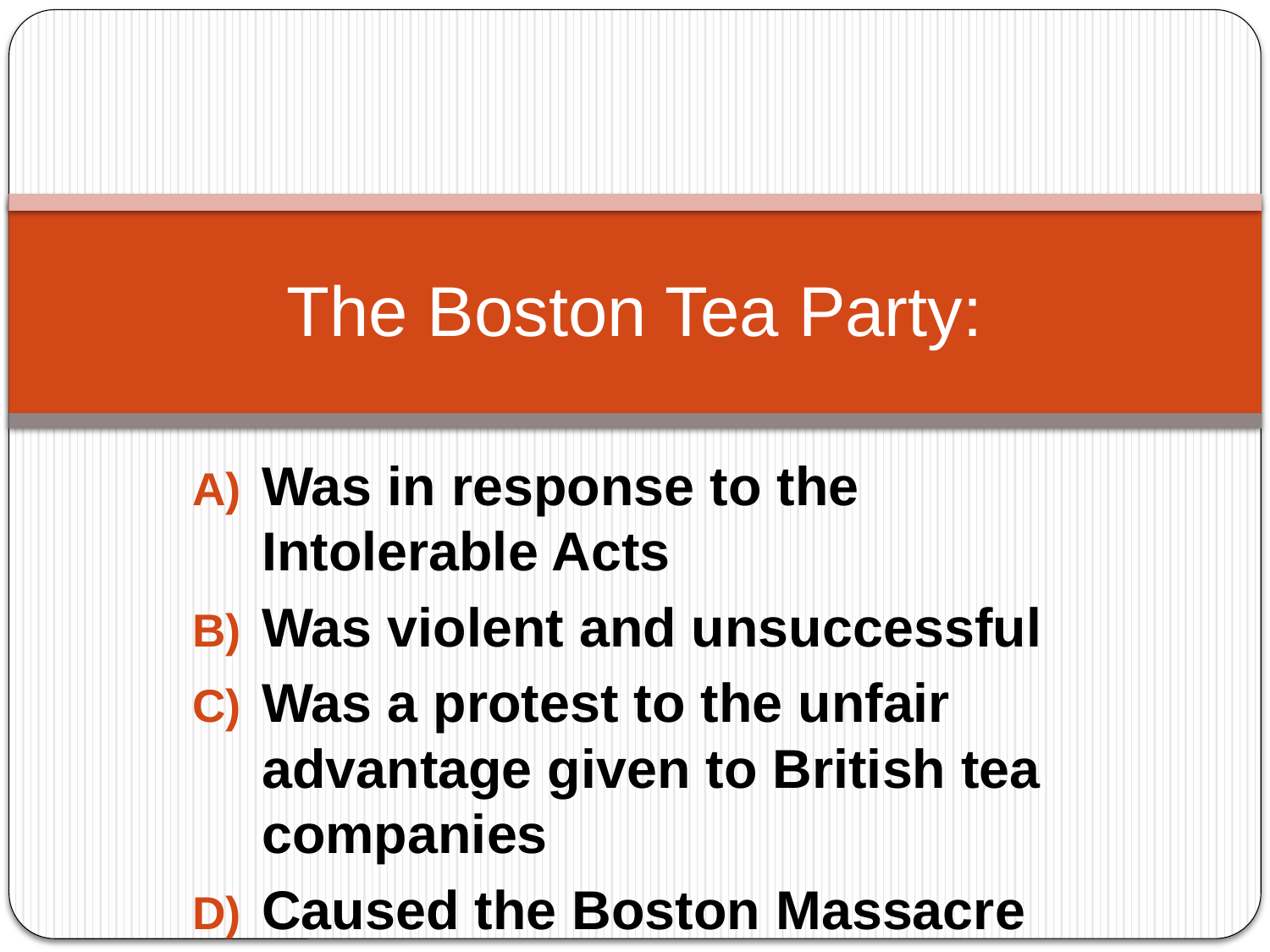

# The Boston Tea Party:
Was in response to the Intolerable Acts
Was violent and unsuccessful
Was a protest to the unfair advantage given to British tea companies
Caused the Boston Massacre